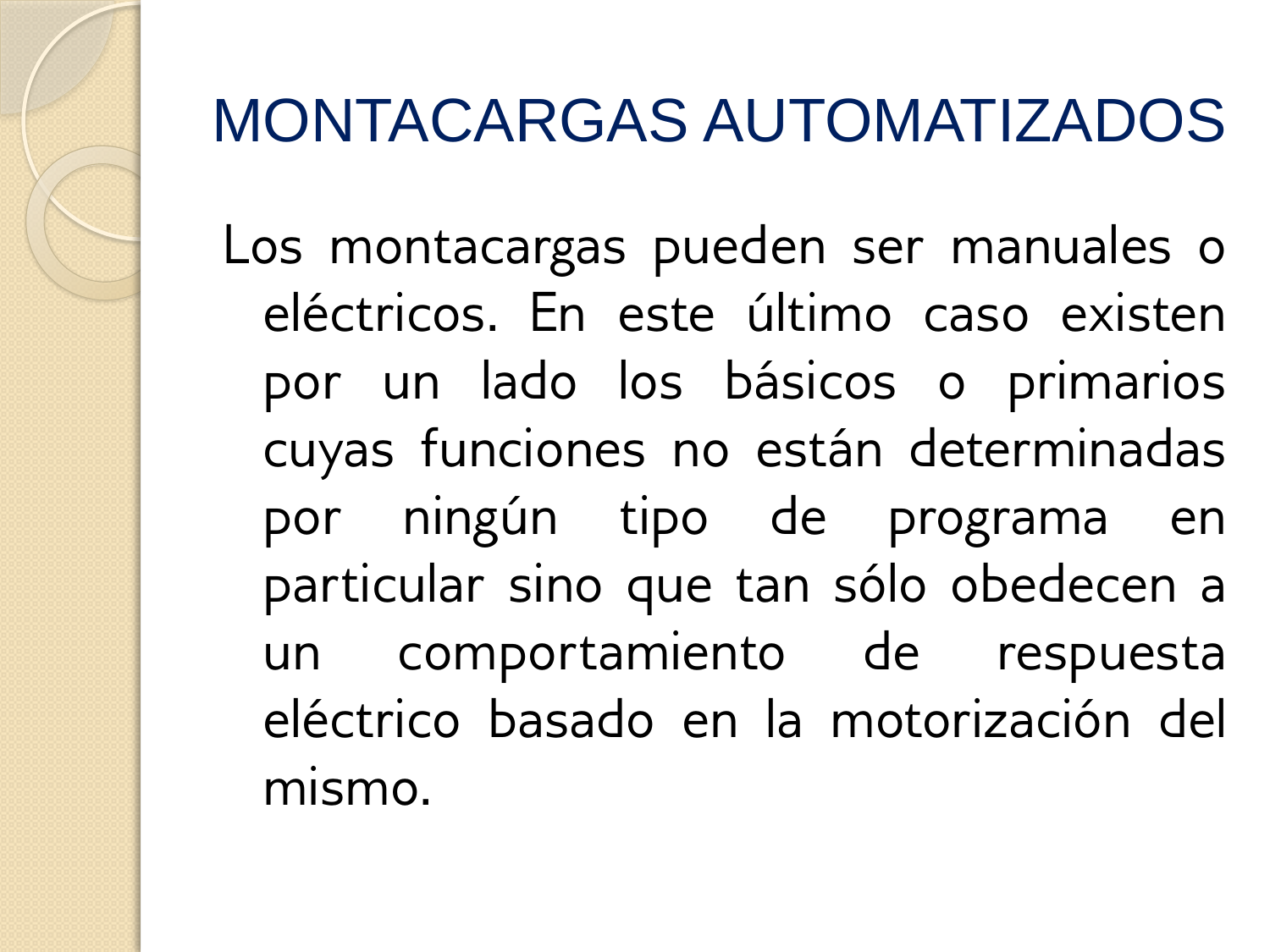

# MONTACARGAS AUTOMATIZADOS
Los montacargas pueden ser manuales o eléctricos. En este último caso existen por un lado los básicos o primarios cuyas funciones no están determinadas por ningún tipo de programa en particular sino que tan sólo obedecen a un comportamiento de respuesta eléctrico basado en la motorización del mismo.